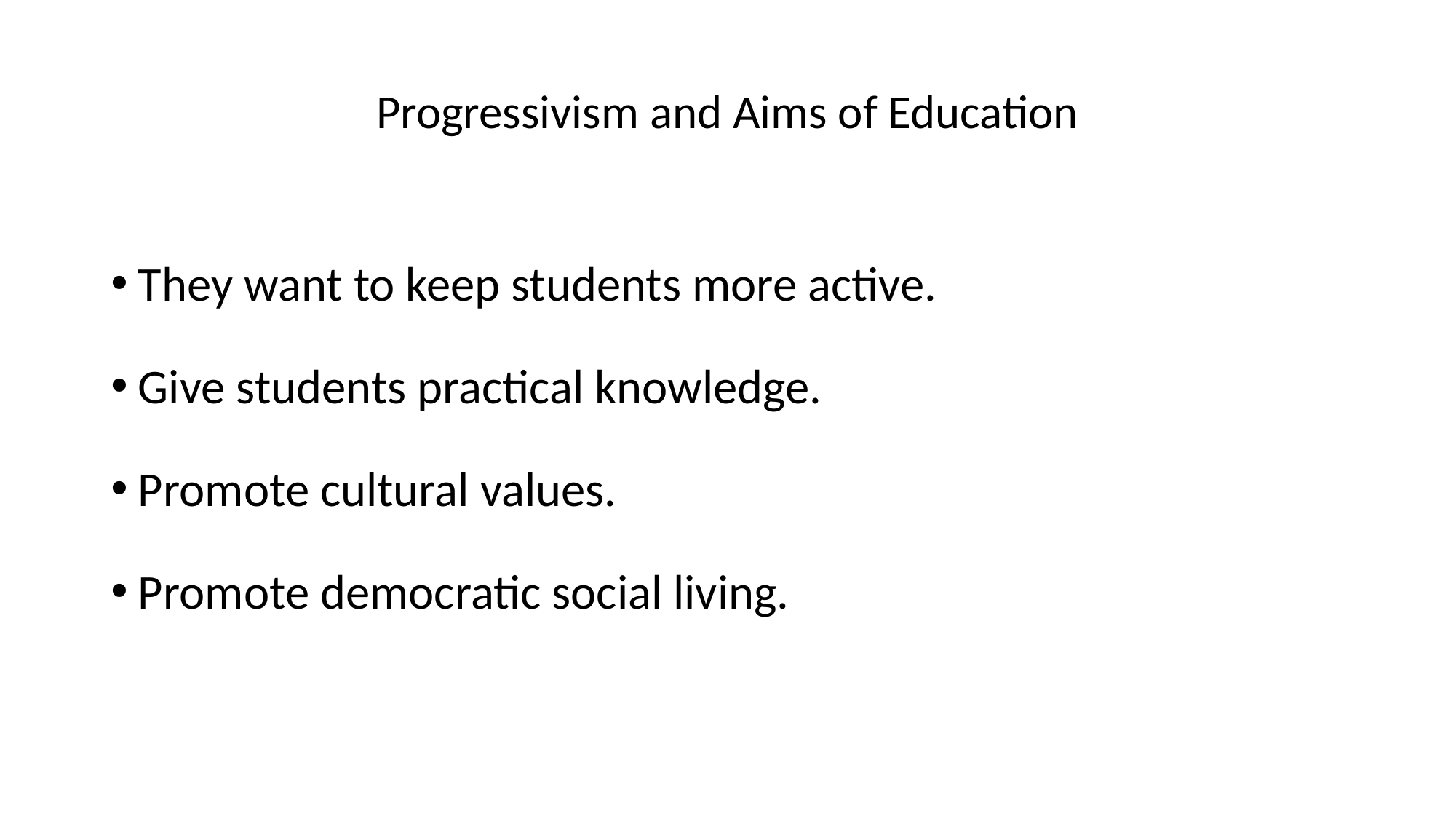

# Progressivism and Aims of Education
They want to keep students more active.
Give students practical knowledge.
Promote cultural values.
Promote democratic social living.